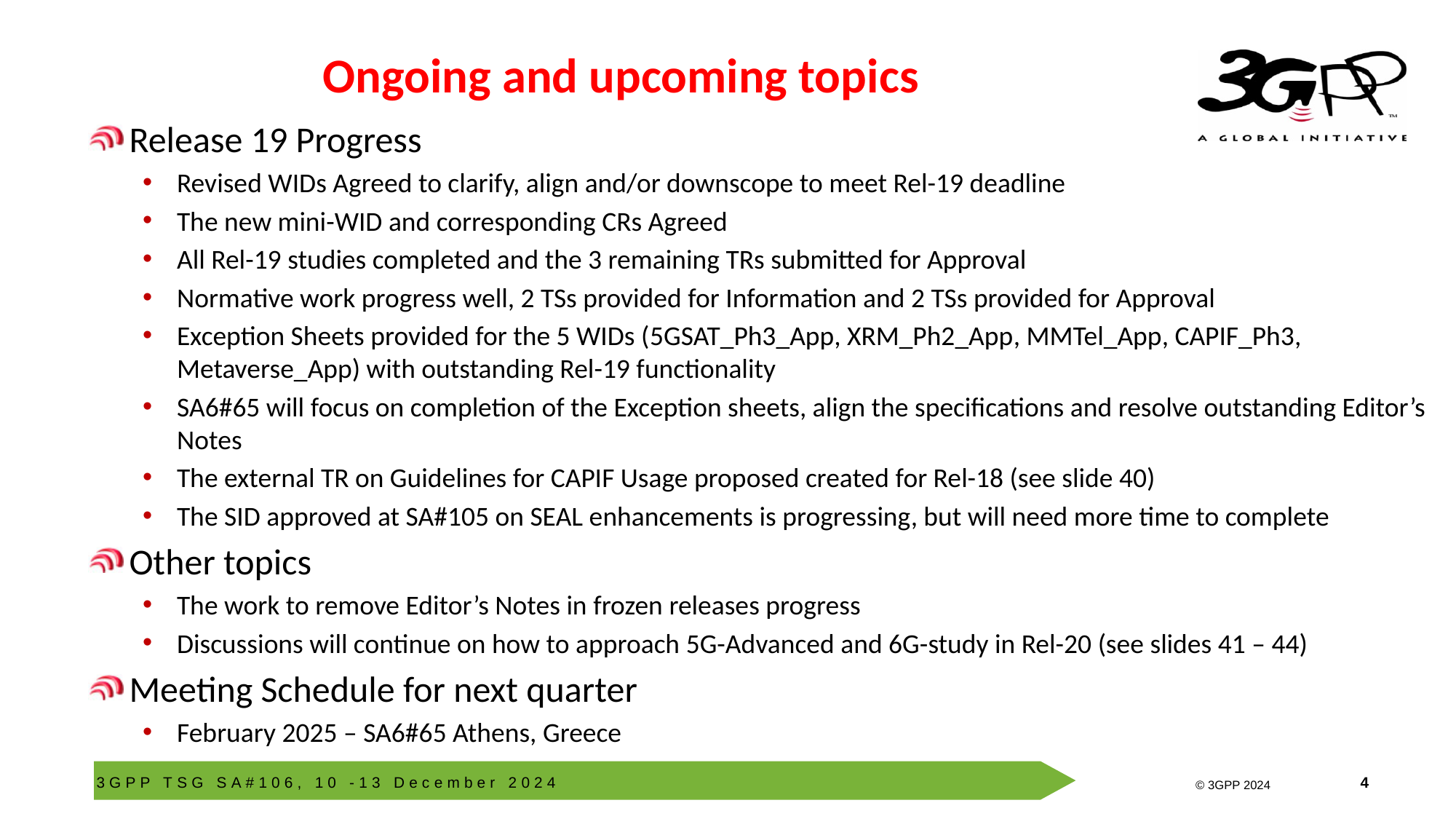

# Ongoing and upcoming topics
Release 19 Progress
Revised WIDs Agreed to clarify, align and/or downscope to meet Rel-19 deadline
The new mini-WID and corresponding CRs Agreed
All Rel-19 studies completed and the 3 remaining TRs submitted for Approval
Normative work progress well, 2 TSs provided for Information and 2 TSs provided for Approval
Exception Sheets provided for the 5 WIDs (5GSAT_Ph3_App, XRM_Ph2_App, MMTel_App, CAPIF_Ph3, Metaverse_App) with outstanding Rel-19 functionality
SA6#65 will focus on completion of the Exception sheets, align the specifications and resolve outstanding Editor’s Notes
The external TR on Guidelines for CAPIF Usage proposed created for Rel-18 (see slide 40)
The SID approved at SA#105 on SEAL enhancements is progressing, but will need more time to complete
Other topics
The work to remove Editor’s Notes in frozen releases progress
Discussions will continue on how to approach 5G-Advanced and 6G-study in Rel-20 (see slides 41 – 44)
Meeting Schedule for next quarter
February 2025 – SA6#65 Athens, Greece